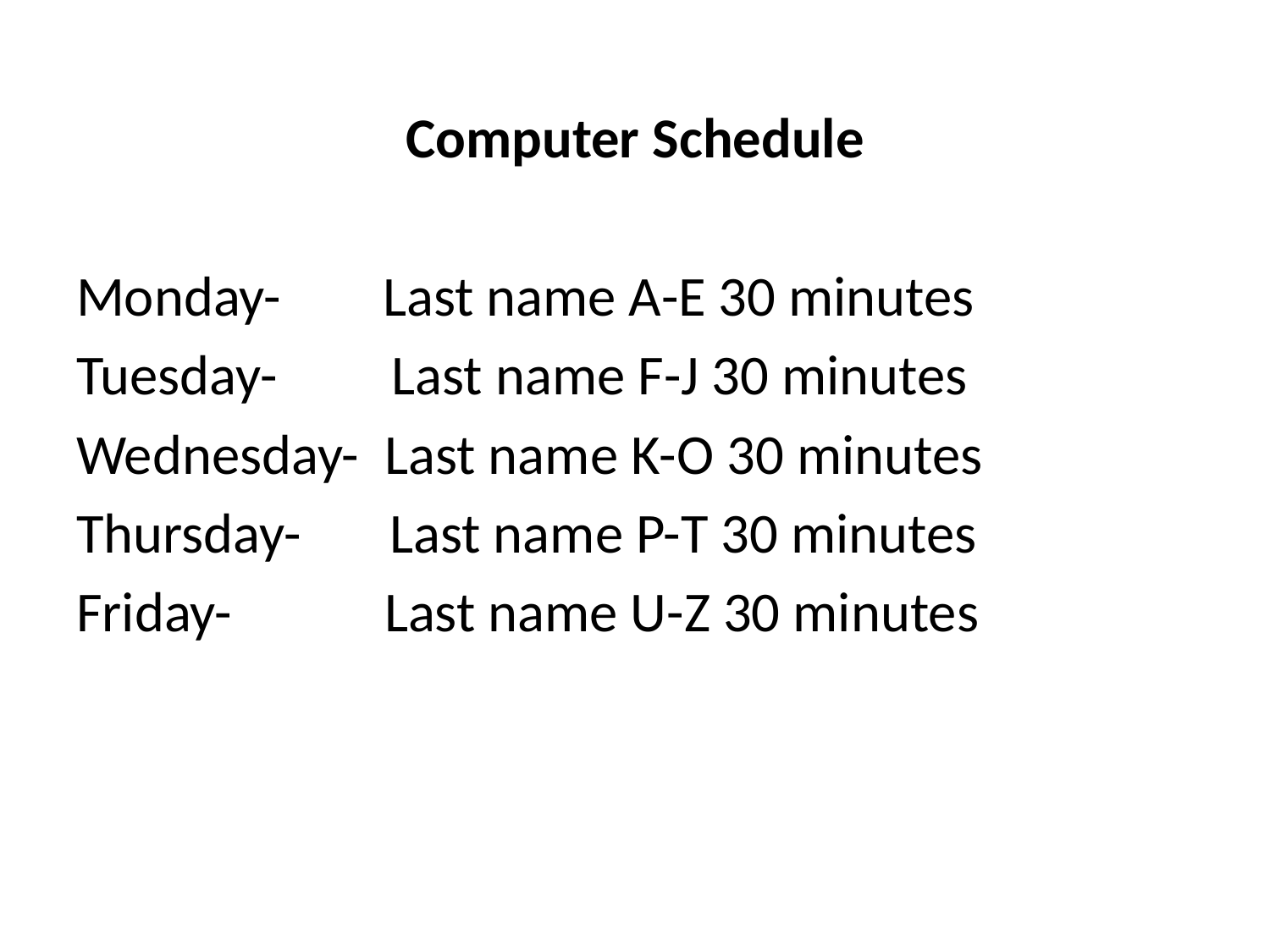

Computer Schedule

Monday-        Last name A-E 30 minutes
Tuesday-         Last name F-J 30 minutes
Wednesday-  Last name K-O 30 minutes
Thursday-       Last name P-T 30 minutes
Friday-            Last name U-Z 30 minutes